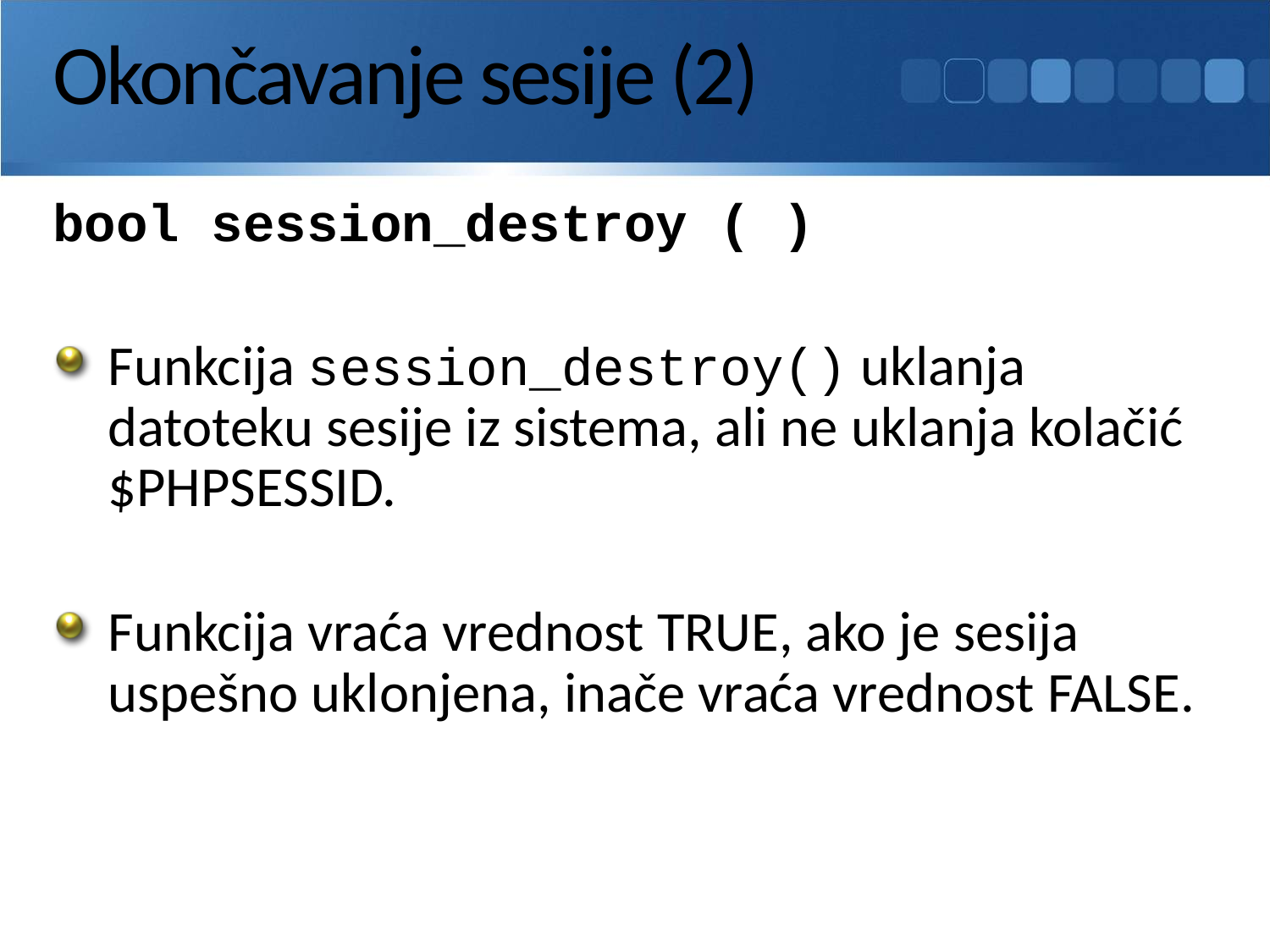

# Okončavanje sesije (2)
bool session_destroy ( )

Funkcija session_destroy() uklanja datoteku sesije iz sistema, ali ne uklanja kolačić $PHPSESSID.

Funkcija vraća vrednost TRUE, ako je sesija uspešno uklonjena, inače vraća vrednost FALSE.